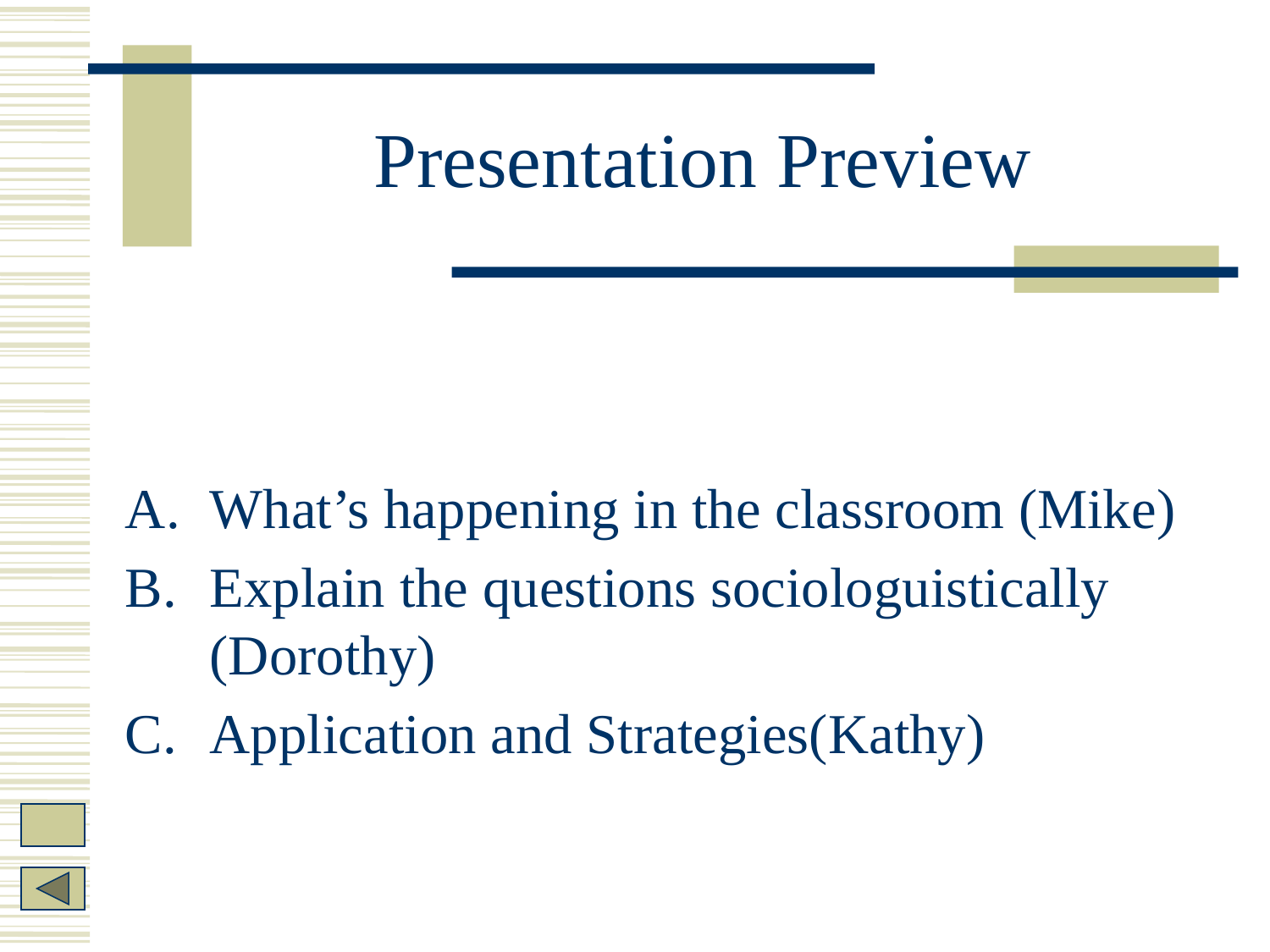

# Presentation Preview

What’s happening in the classroom (Mike)
Explain the questions sociologuistically (Dorothy)
Application and Strategies(Kathy)